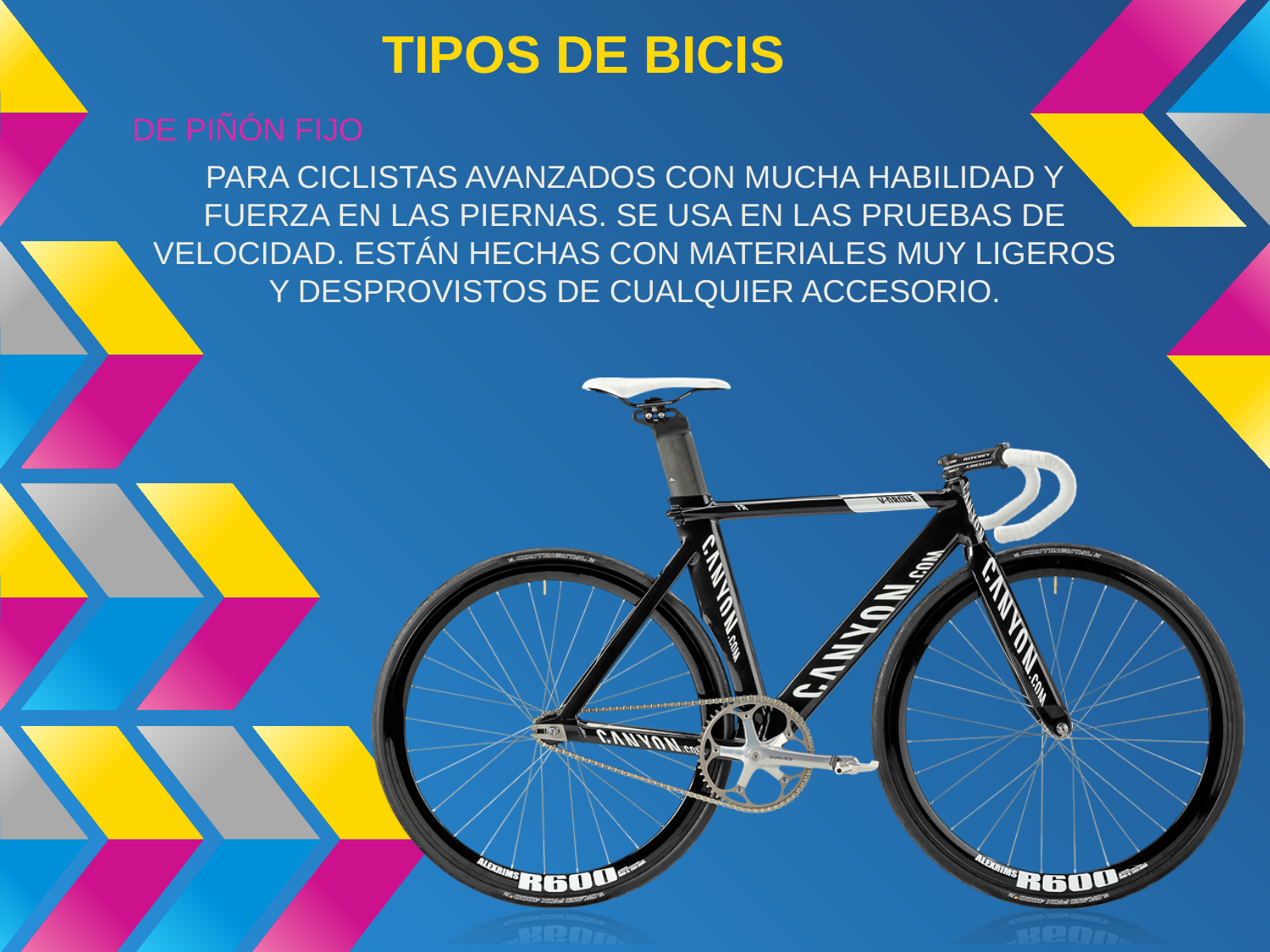

# TIPOS DE BICIS
DE PIÑÓN FIJO
PARA CICLISTAS AVANZADOS CON MUCHA HABILIDAD Y FUERZA EN LAS PIERNAS. SE USA EN LAS PRUEBAS DE VELOCIDAD. ESTÁN HECHAS CON MATERIALES MUY LIGEROS Y DESPROVISTOS DE CUALQUIER ACCESORIO.